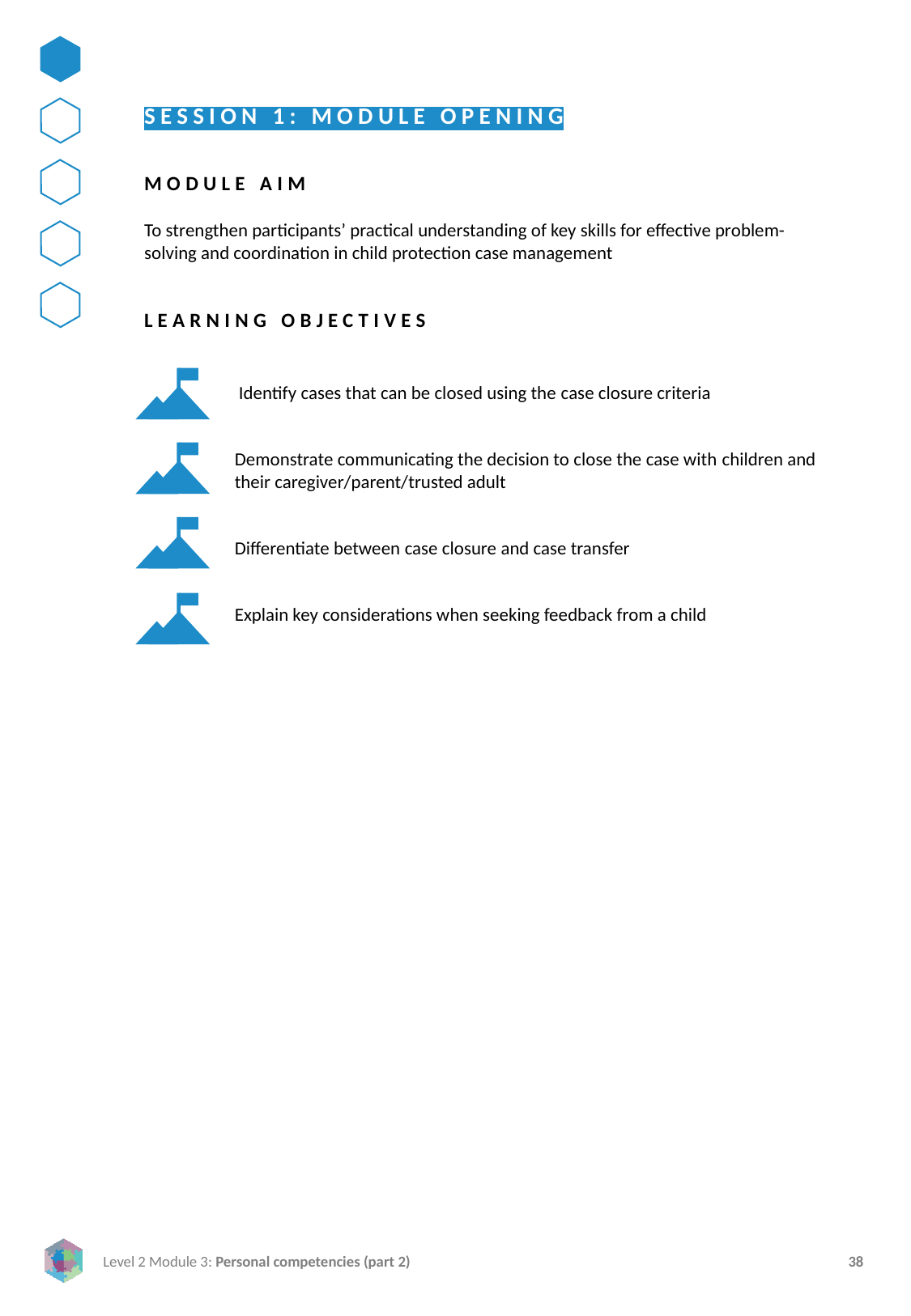

SESSION 1: MODULE OPENING

MODULE AIM
To strengthen participants’ practical understanding of key skills for effective problem-solving and coordination in child protection case management

LEARNING OBJECTIVES

 Identify cases that can be closed using the case closure criteria

Demonstrate communicating the decision to close the case with children and their caregiver/parent/trusted adult

Differentiate between case closure and case transfer

Explain key considerations when seeking feedback from a child